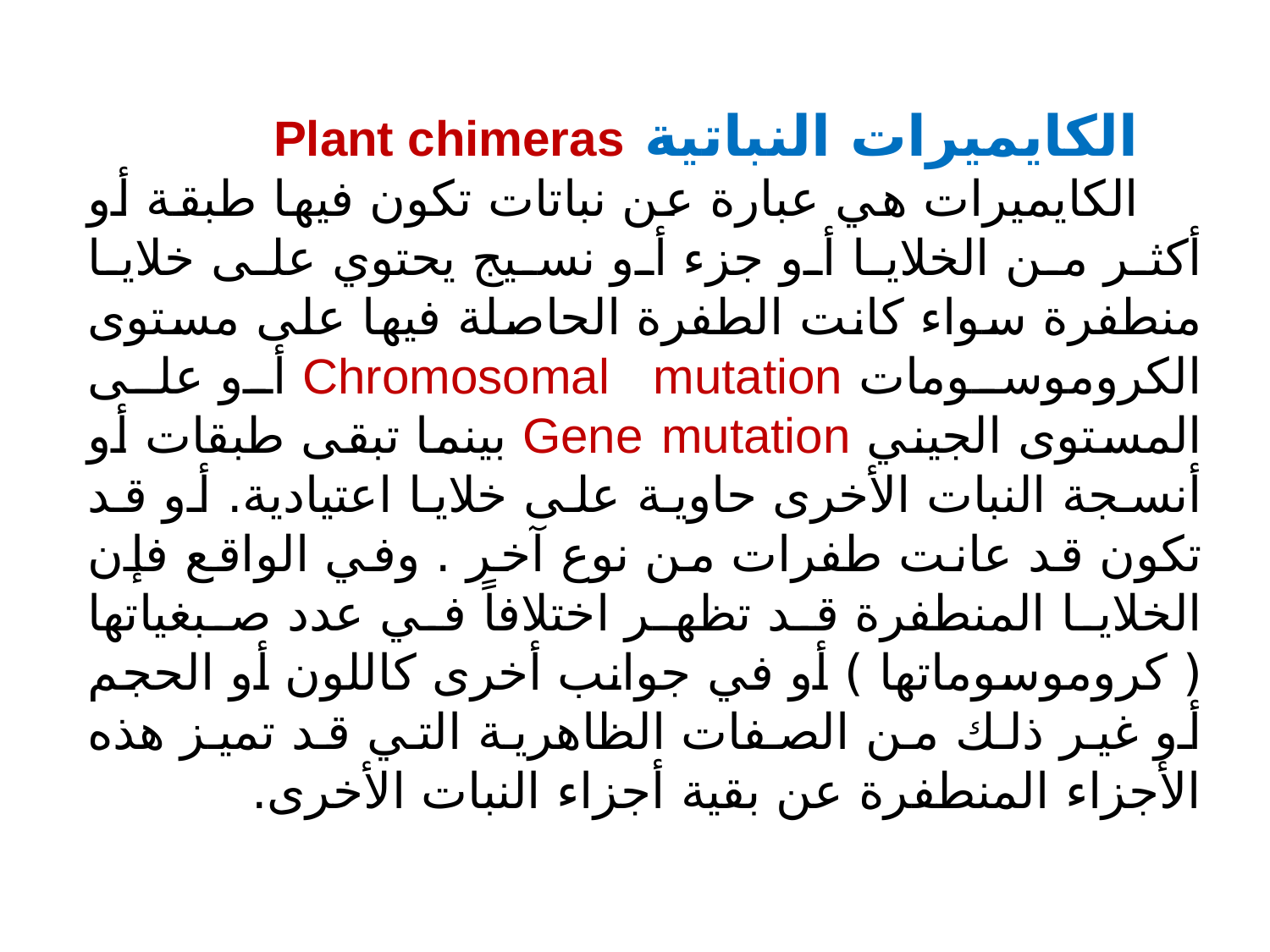

الكايميرات النباتية Plant chimeras
الكايميرات هي عبارة عن نباتات تكون فيها طبقة أو أكثر من الخلايا أو جزء أو نسيج يحتوي على خلايا منطفرة سواء كانت الطفرة الحاصلة فيها على مستوى الكروموسومات Chromosomal mutation أو على المستوى الجيني Gene mutation بينما تبقى طبقات أو أنسجة النبات الأخرى حاوية على خلايا اعتيادية. أو قد تكون قد عانت طفرات من نوع آخر . وفي الواقع فإن الخلايا المنطفرة قد تظهر اختلافاً في عدد صبغياتها ( كروموسوماتها ) أو في جوانب أخرى كاللون أو الحجم أو غير ذلك من الصفات الظاهرية التي قد تميز هذه الأجزاء المنطفرة عن بقية أجزاء النبات الأخرى.